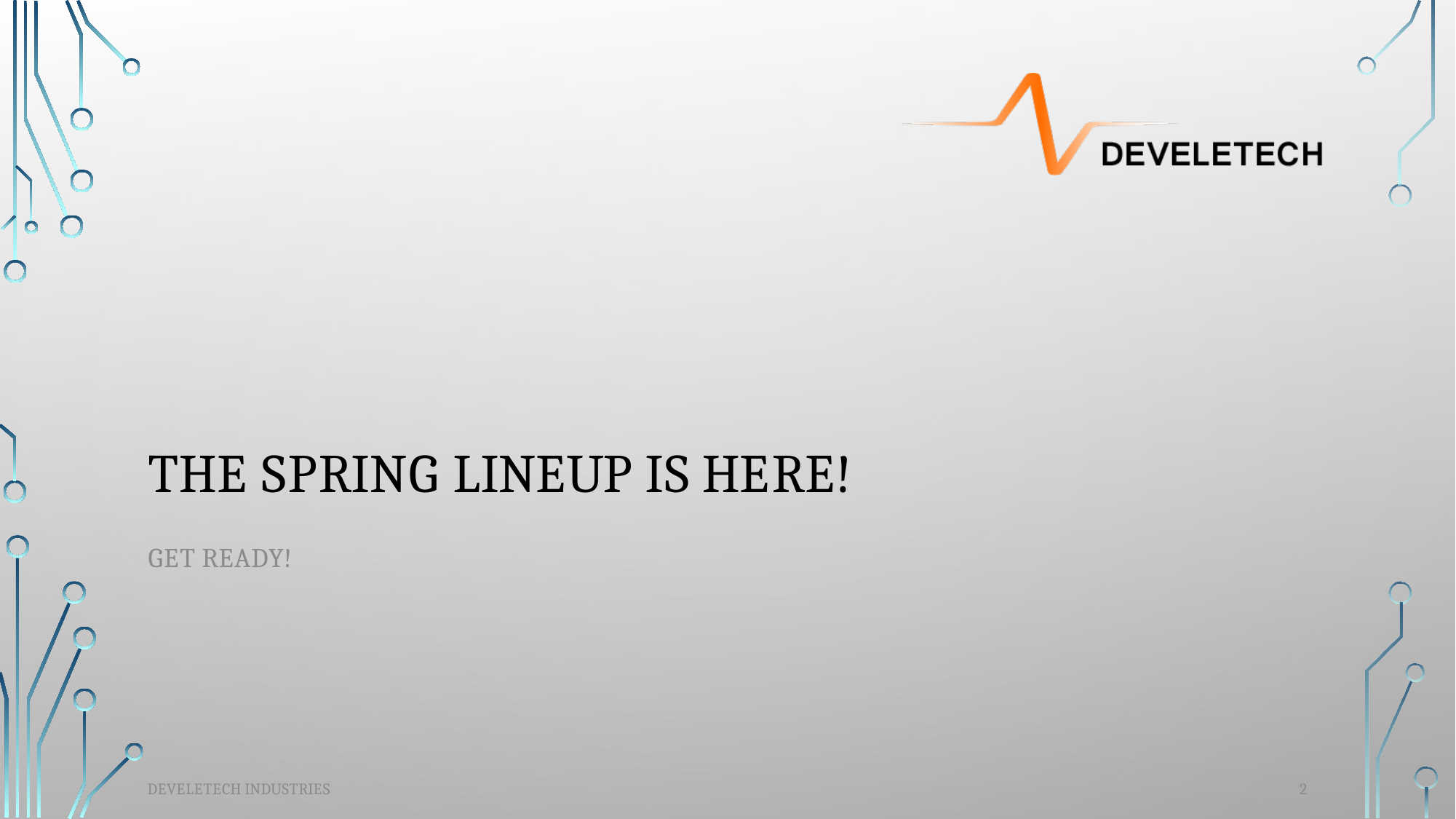

# The Spring Lineup is Here!
Get Ready!
2
Develetech Industries